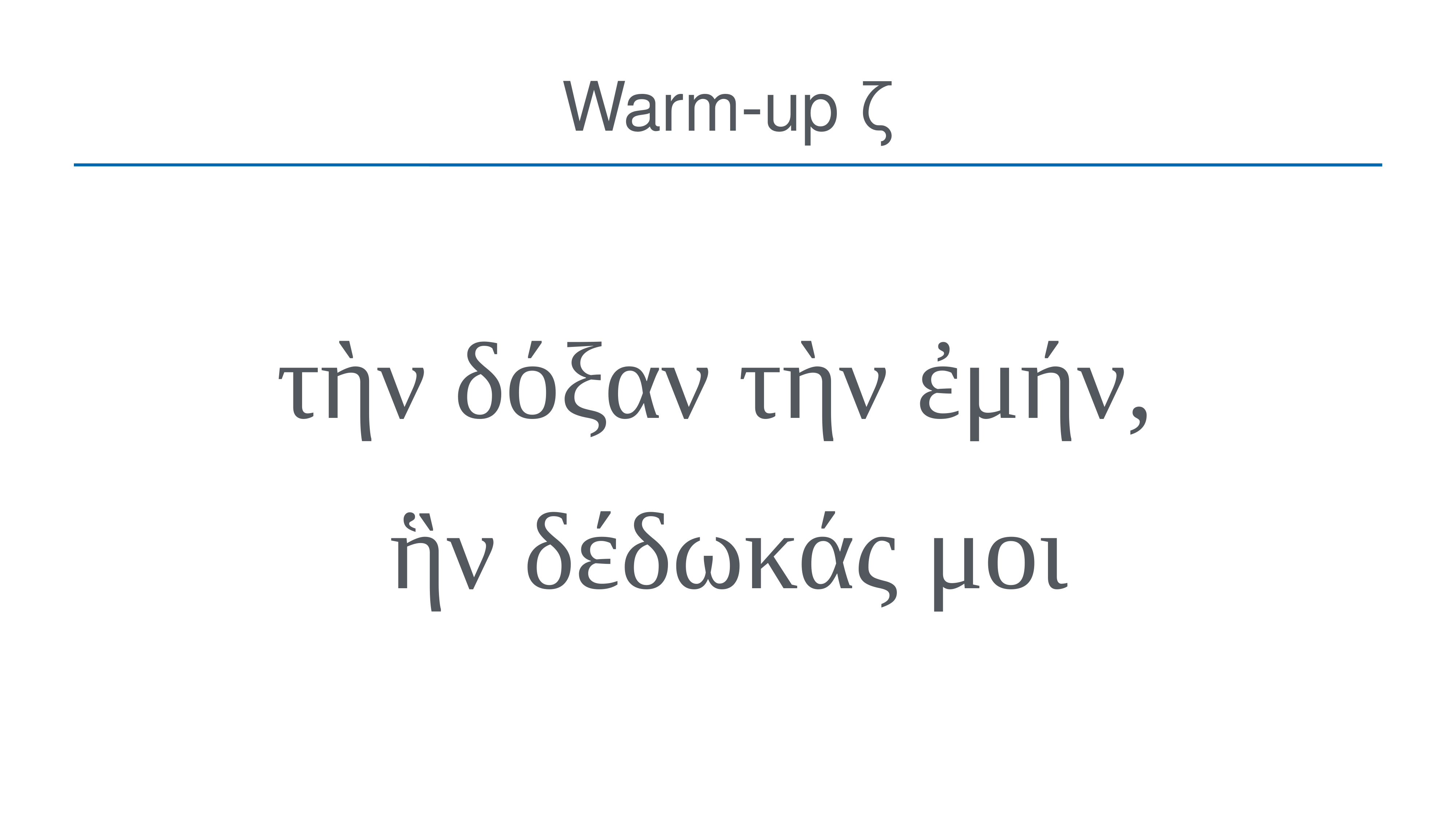

# Warm-up ζ
τὴν δόξαν τὴν ἐμήν,
ἣν δέδωκάς μοι